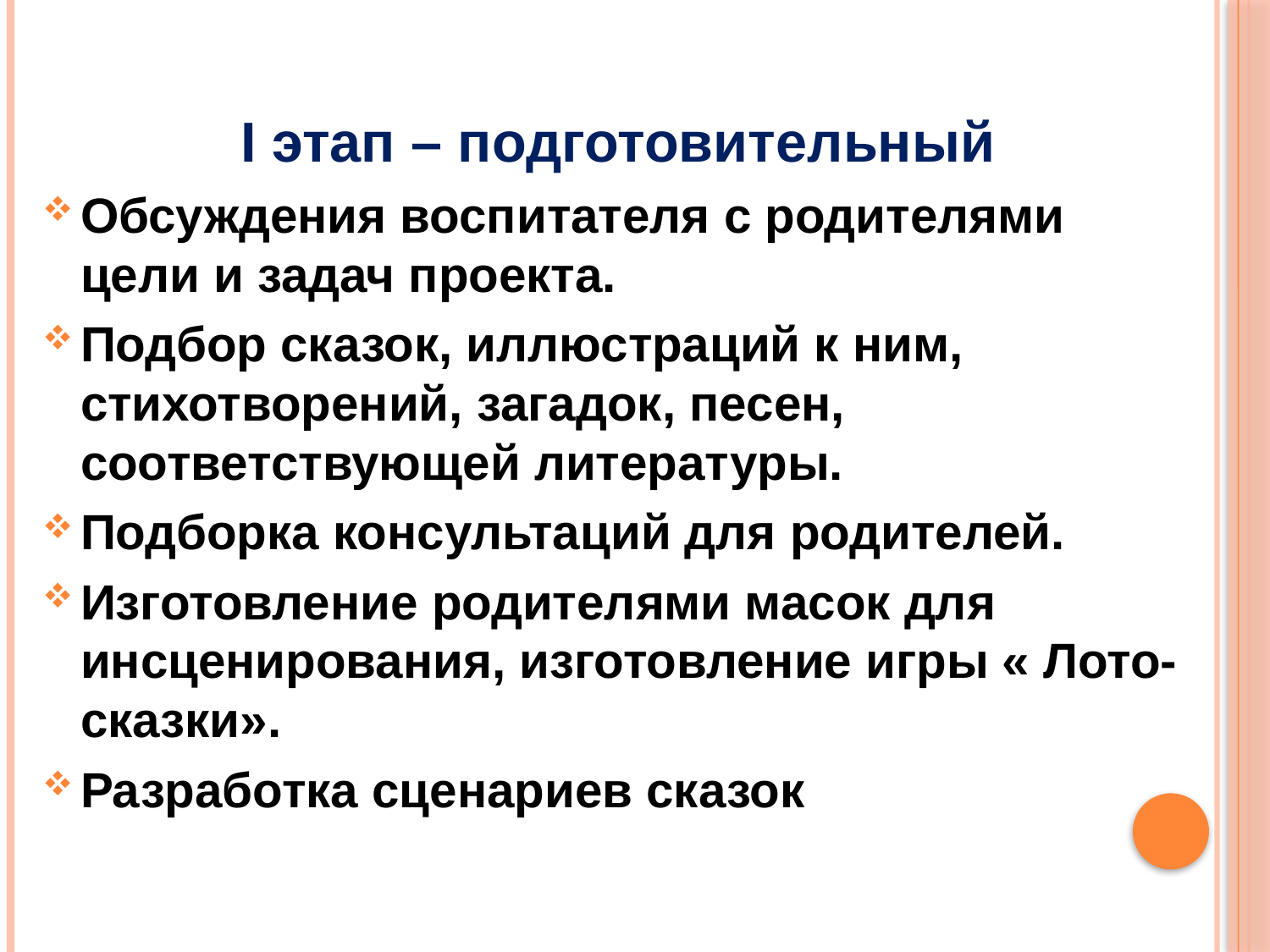

I этап – подготовительный
Обсуждения воспитателя с родителями цели и задач проекта.
Подбор сказок, иллюстраций к ним, стихотворений, загадок, песен, соответствующей литературы.
Подборка консультаций для родителей.
Изготовление родителями масок для инсценирования, изготовление игры « Лото-сказки».
Разработка сценариев сказок